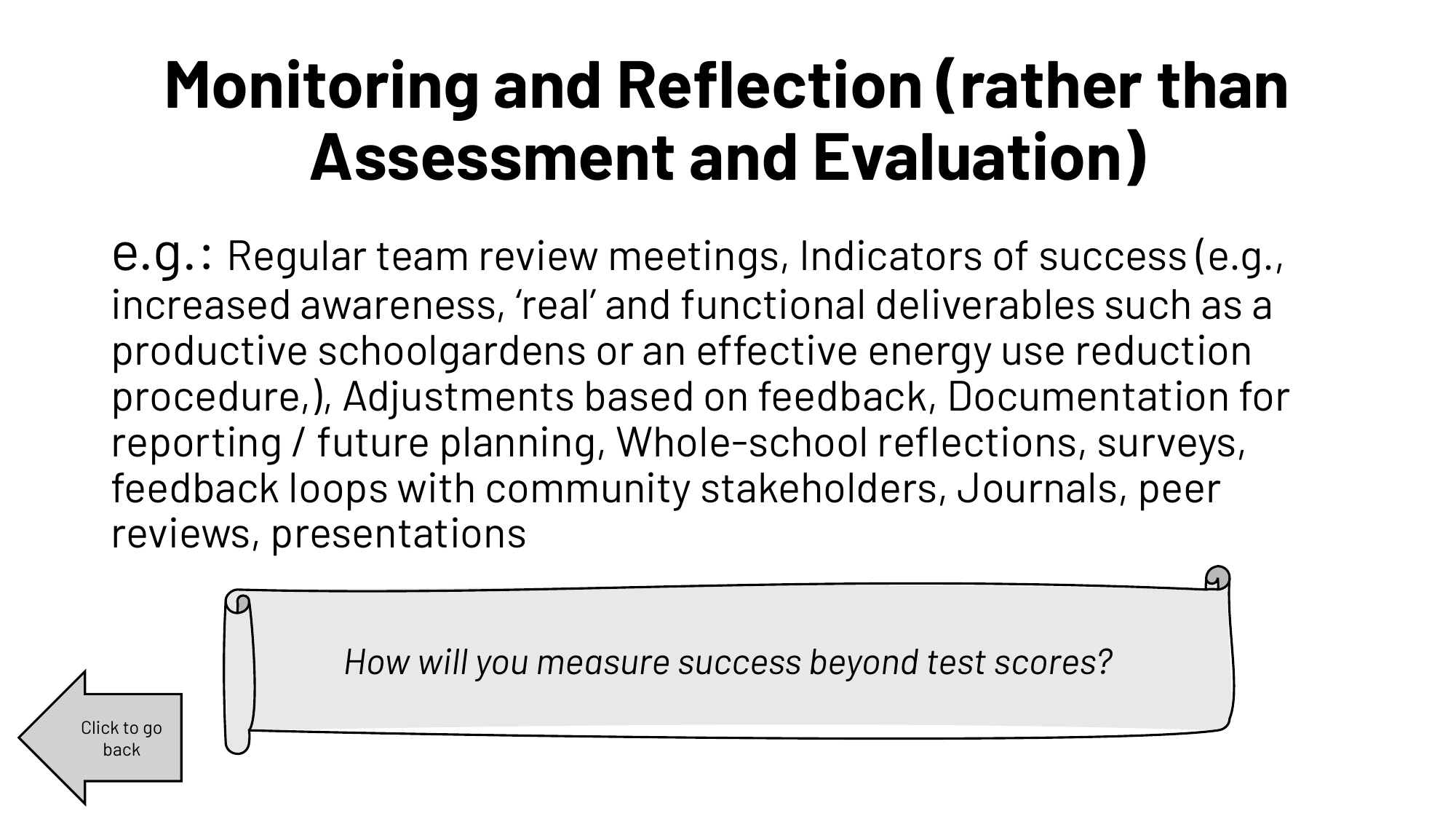

# Monitoring and Reflection (rather than Assessment and Evaluation)
e.g.: Regular team review meetings, Indicators of success (e.g., increased awareness, ‘real’ and functional deliverables such as a productive schoolgardens or an effective energy use reduction procedure,), Adjustments based on feedback, Documentation for reporting / future planning, Whole-school reflections, surveys, feedback loops with community stakeholders, Journals, peer reviews, presentations
How will you measure success beyond test scores?
Click to go back